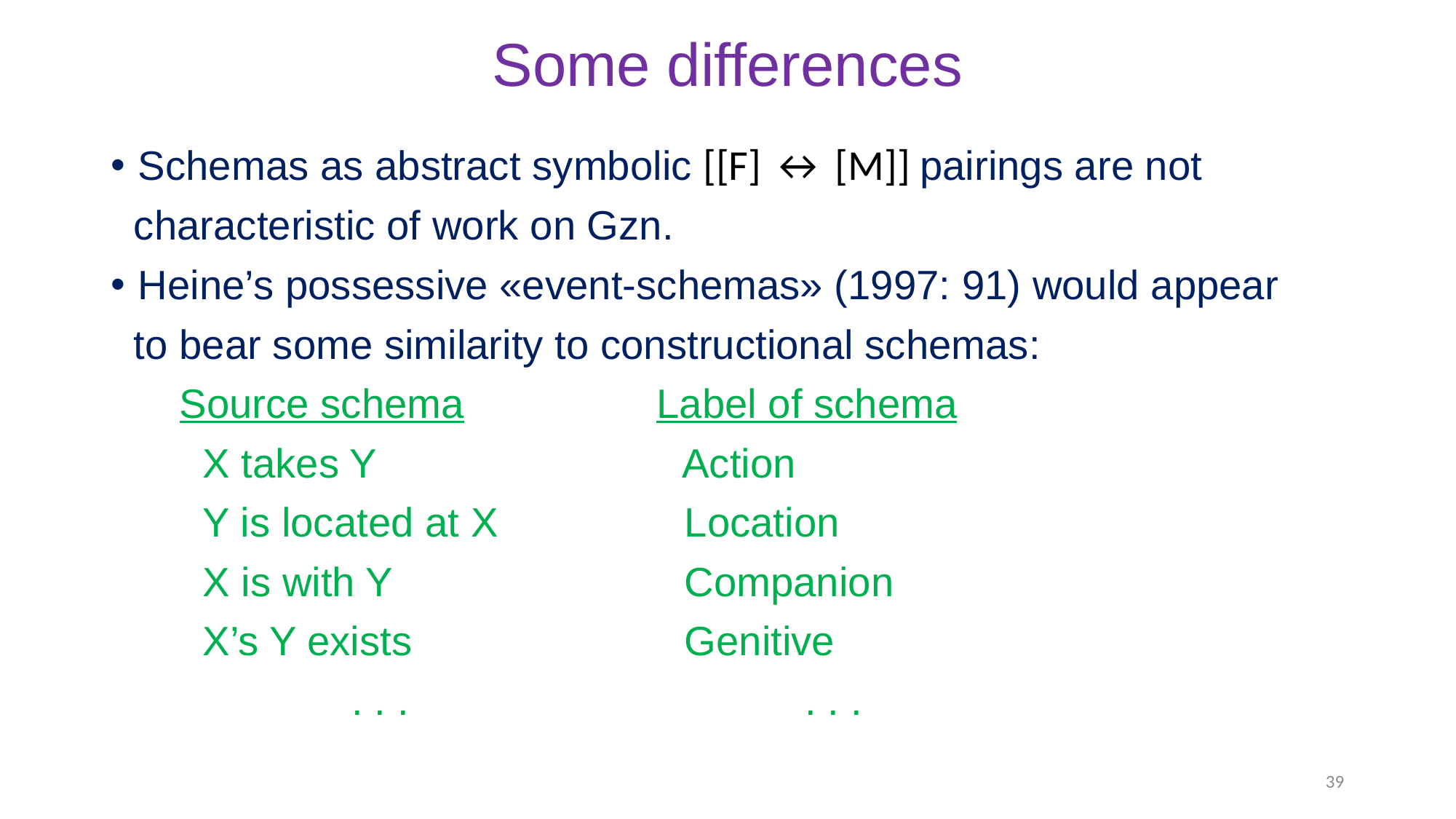

# Some differences
Schemas as abstract symbolic [[F] ↔ [M]] pairings are not
  characteristic of work on Gzn.
Heine’s possessive «event-schemas» (1997: 91) would appear
  to bear some similarity to constructional schemas:
      Source schema	  	Label of schema
        X takes Y		            Action
        Y is located at X	            Location
        X is with Y		            Companion
        X’s Y exists		            Genitive
                     . . .			             . . .

39